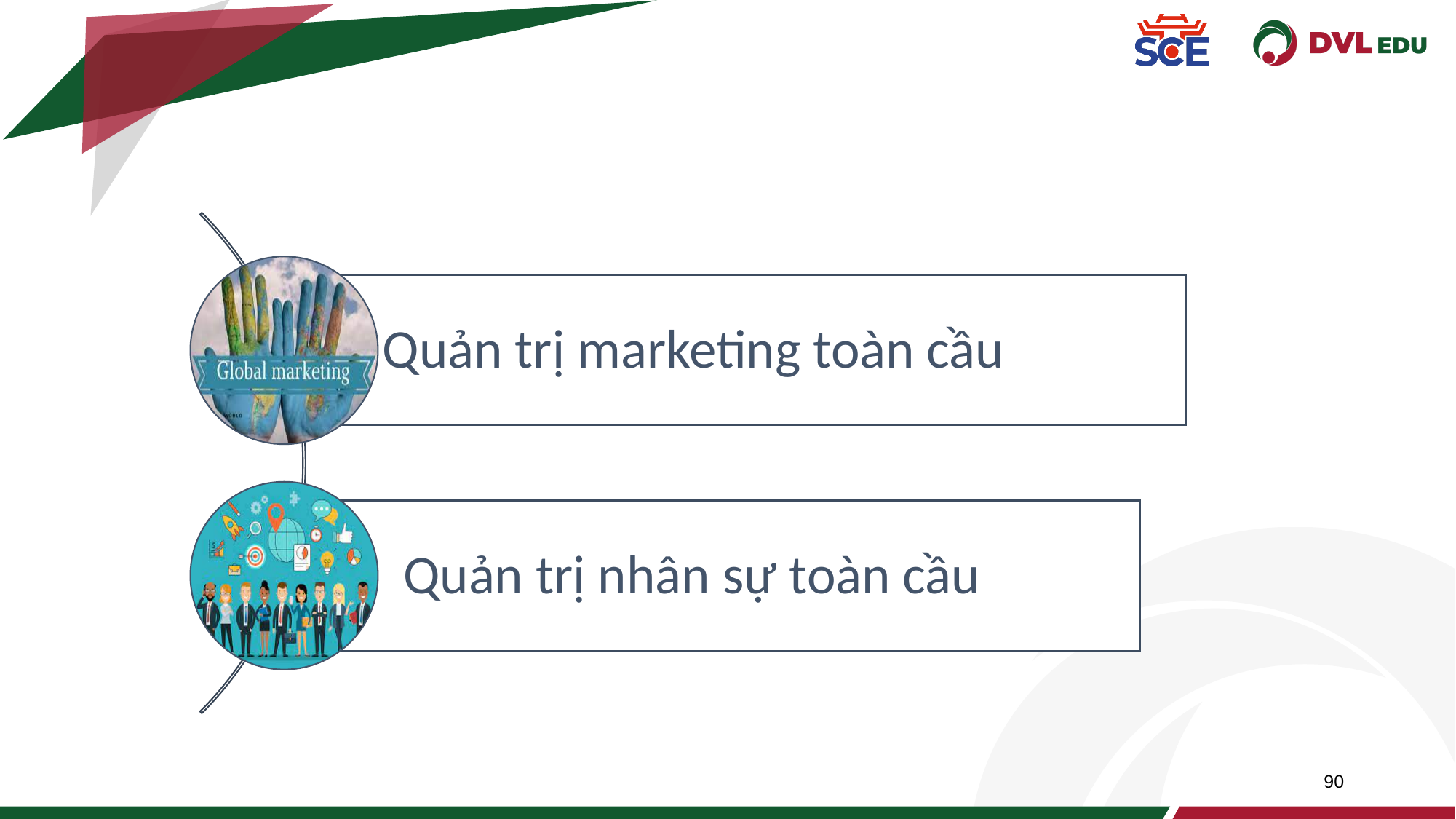

Quản trị marketing toàn cầu
Quản trị nhân sự toàn cầu
90